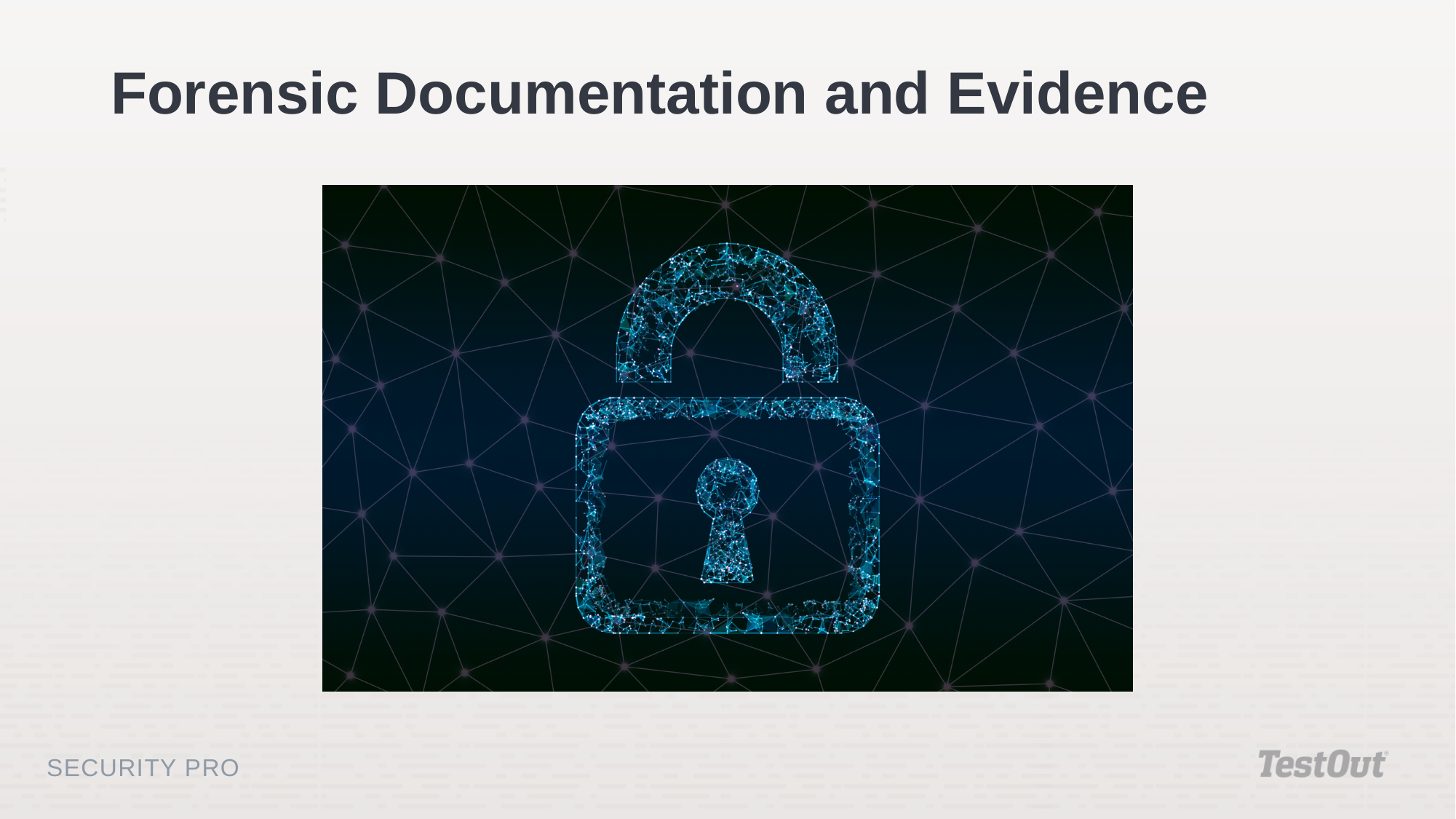

# Forensic Documentation and Evidence
Security Pro